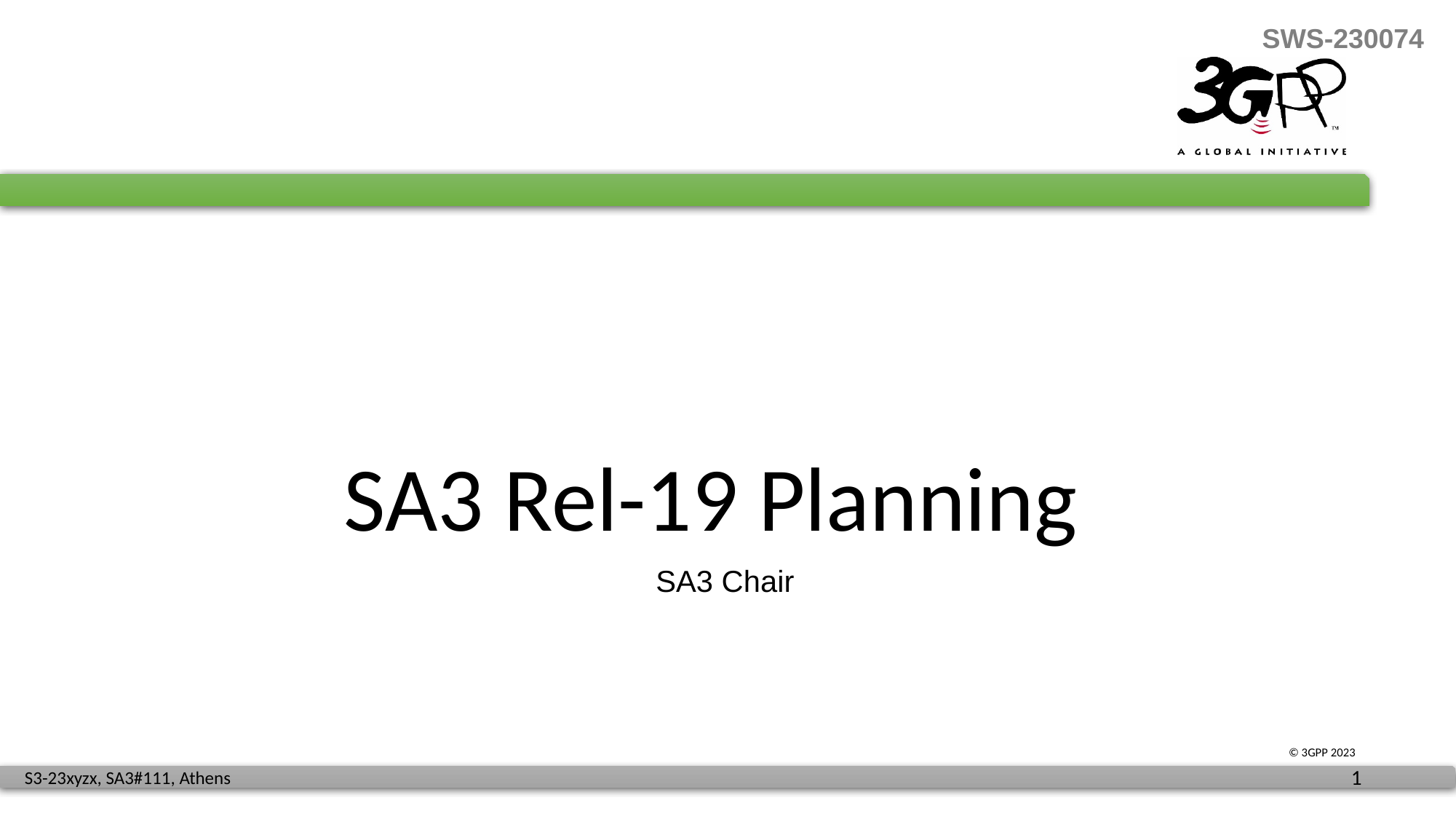

SWS-230074
# SA3 Rel-19 Planning
SA3 Chair